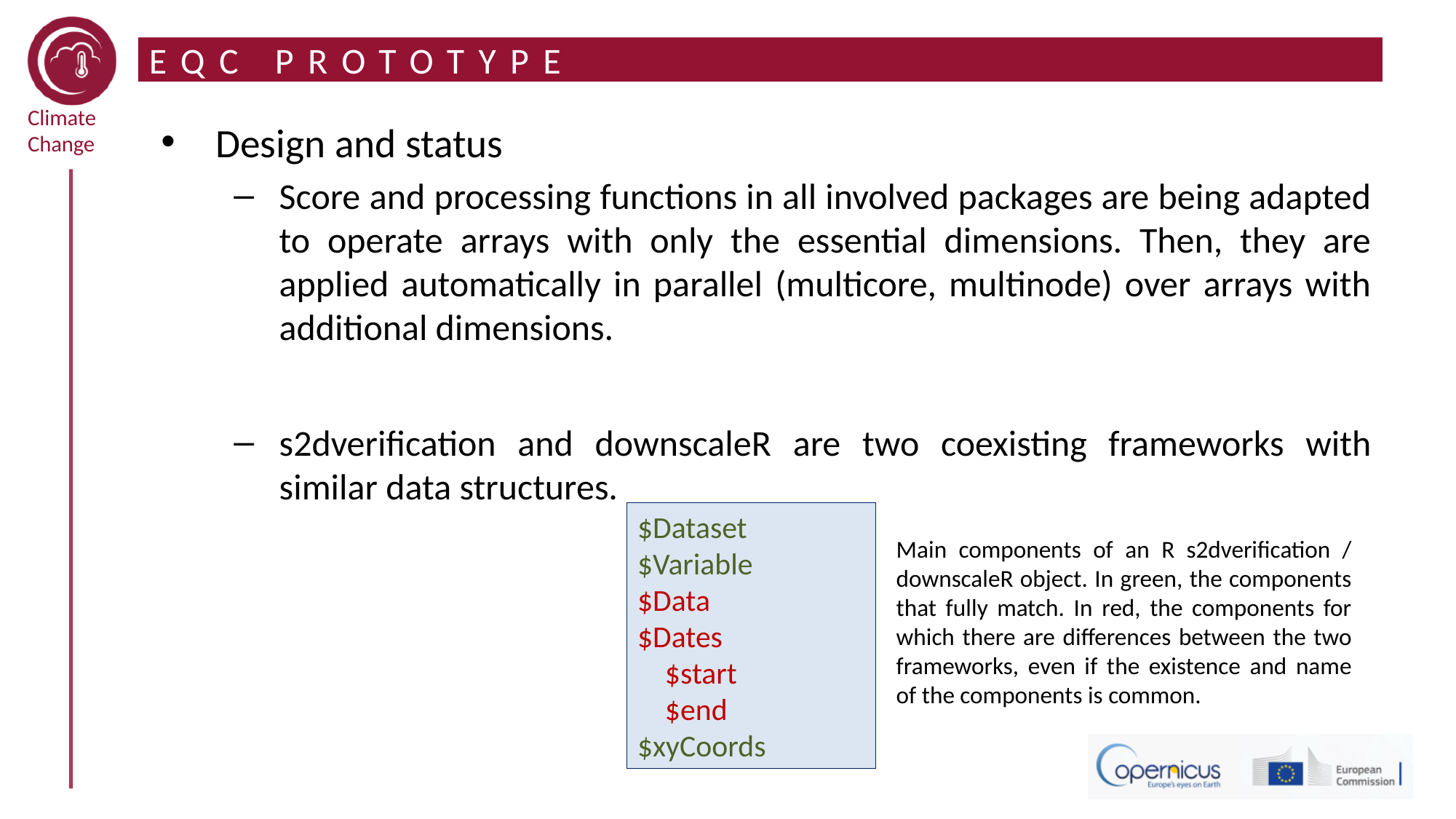

# EQC PROTOTYPE
Design and status
Score and processing functions in all involved packages are being adapted to operate arrays with only the essential dimensions. Then, they are applied automatically in parallel (multicore, multinode) over arrays with additional dimensions.

s2dverification and downscaleR are two coexisting frameworks with similar data structures.
$Dataset
$Variable
$Data
$Dates
    $start
    $end
$xyCoords
Main components of an R s2dverification / downscaleR object. In green, the components that fully match. In red, the components for which there are differences between the two frameworks, even if the existence and name of the components is common.